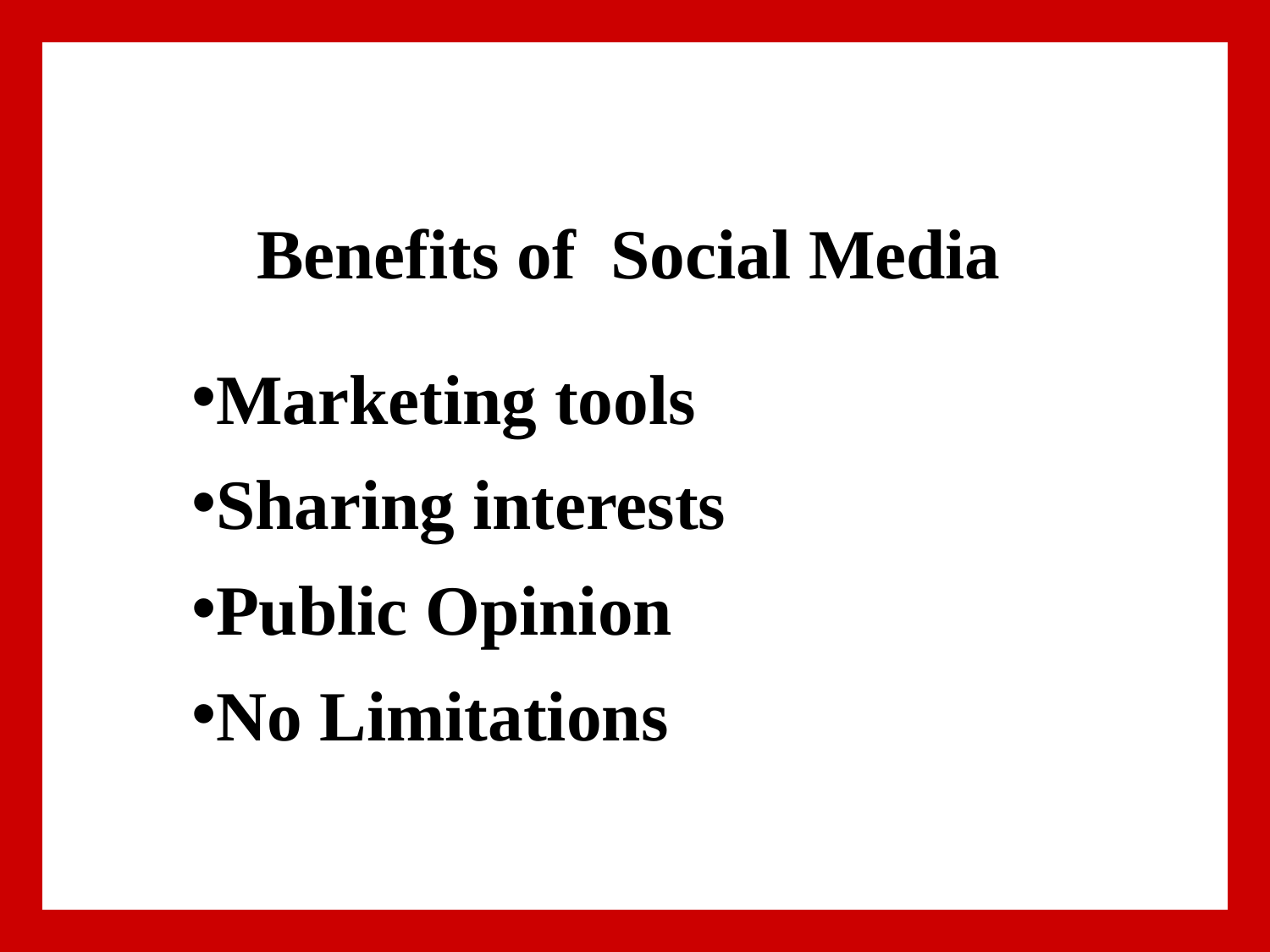

# Benefits of  Social Media
Marketing tools
Sharing interests
Public Opinion
No Limitations